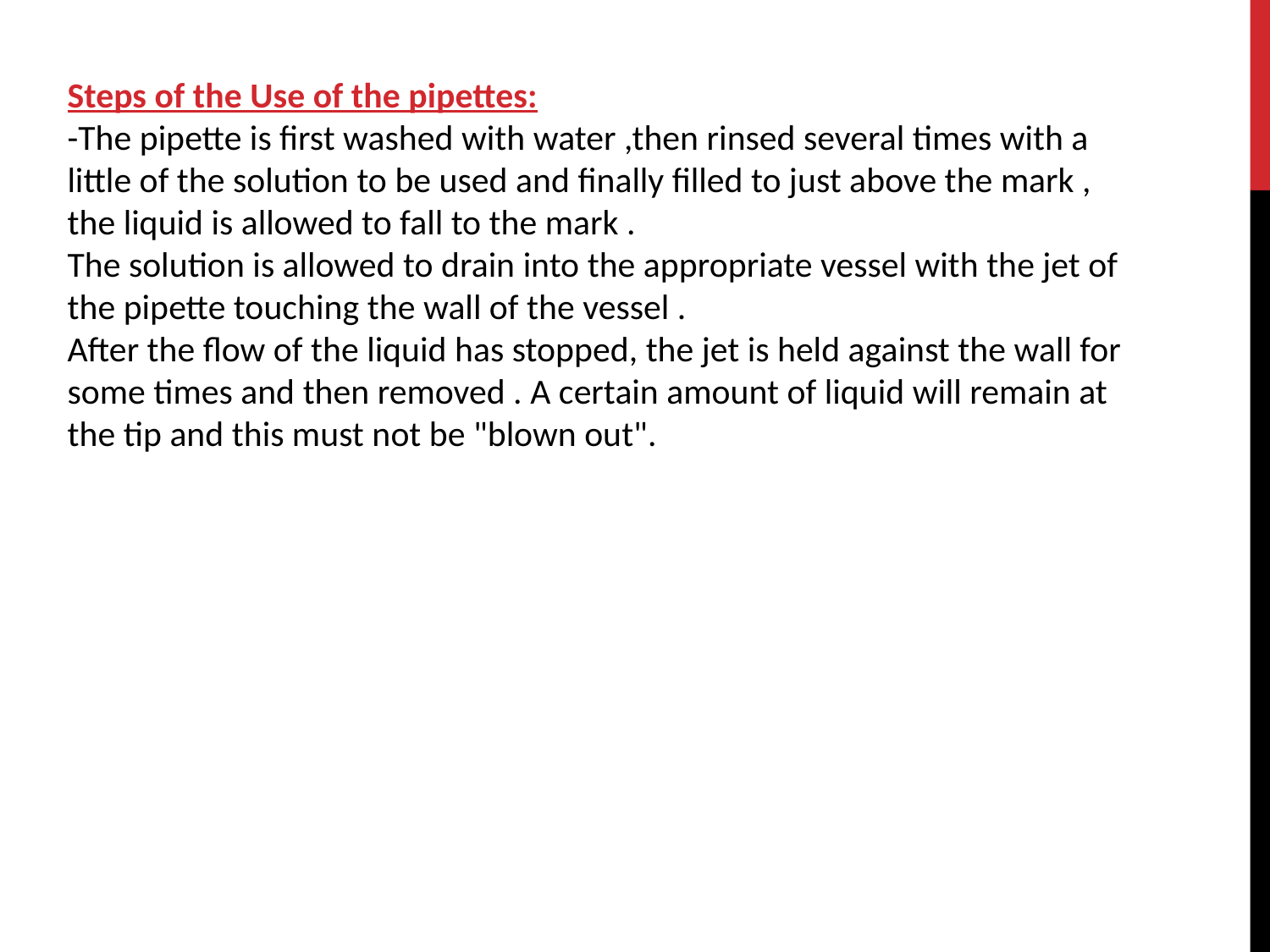

Steps of the Use of the pipettes:
-The pipette is first washed with water ,then rinsed several times with a little of the solution to be used and finally filled to just above the mark , the liquid is allowed to fall to the mark .
The solution is allowed to drain into the appropriate vessel with the jet of the pipette touching the wall of the vessel .
After the flow of the liquid has stopped, the jet is held against the wall for some times and then removed . A certain amount of liquid will remain at the tip and this must not be "blown out".